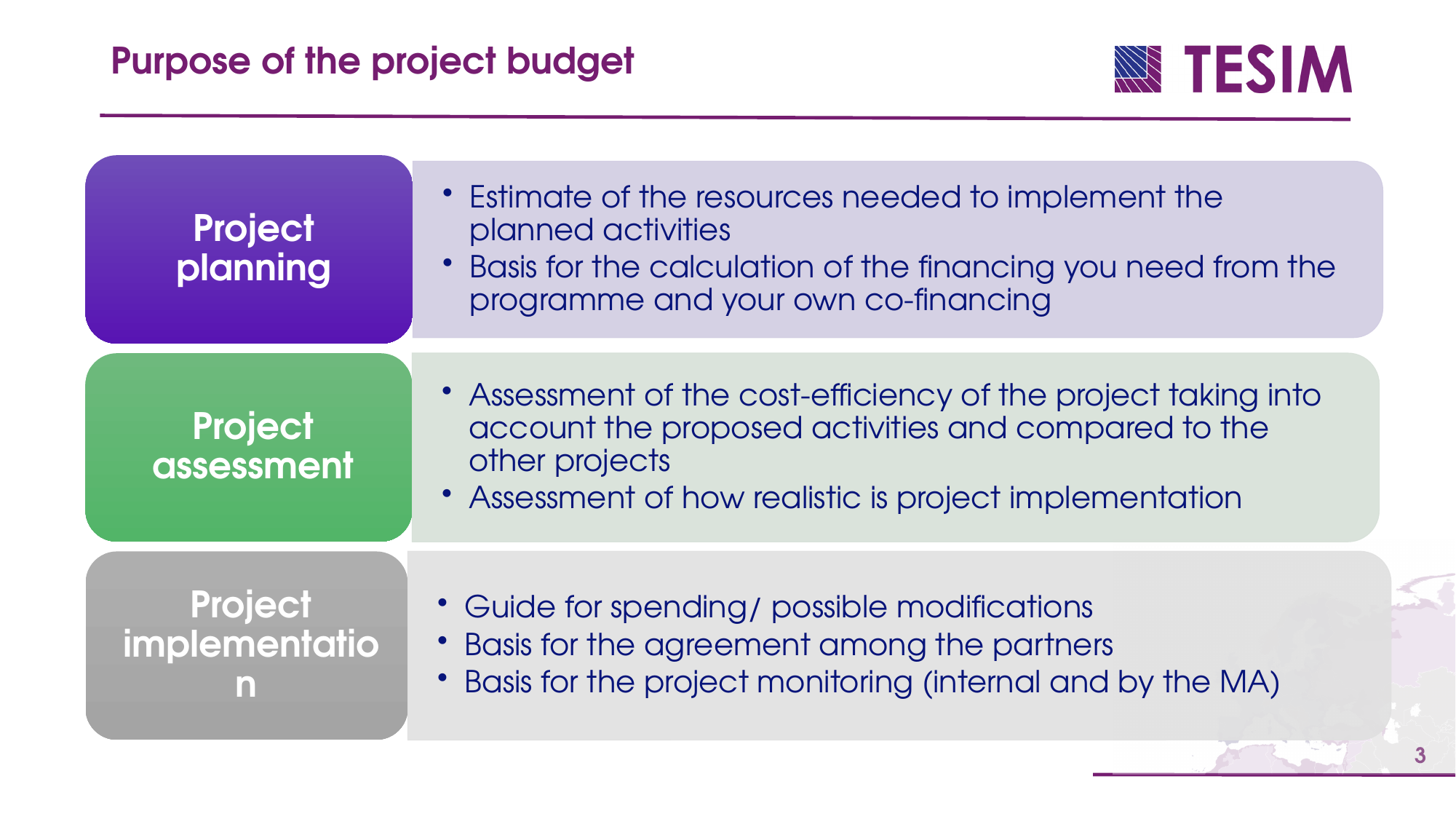

Purpose of the project budget
Estimate of the resources needed to implement the planned activities
Basis for the calculation of the financing you need from the programme and your own co-financing
Project planning
Assessment of the cost-efficiency of the project taking into account the proposed activities and compared to the other projects
Assessment of how realistic is project implementation
Project assessment
Guide for spending/ possible modifications
Basis for the agreement among the partners
Basis for the project monitoring (internal and by the MA)
Project implementation